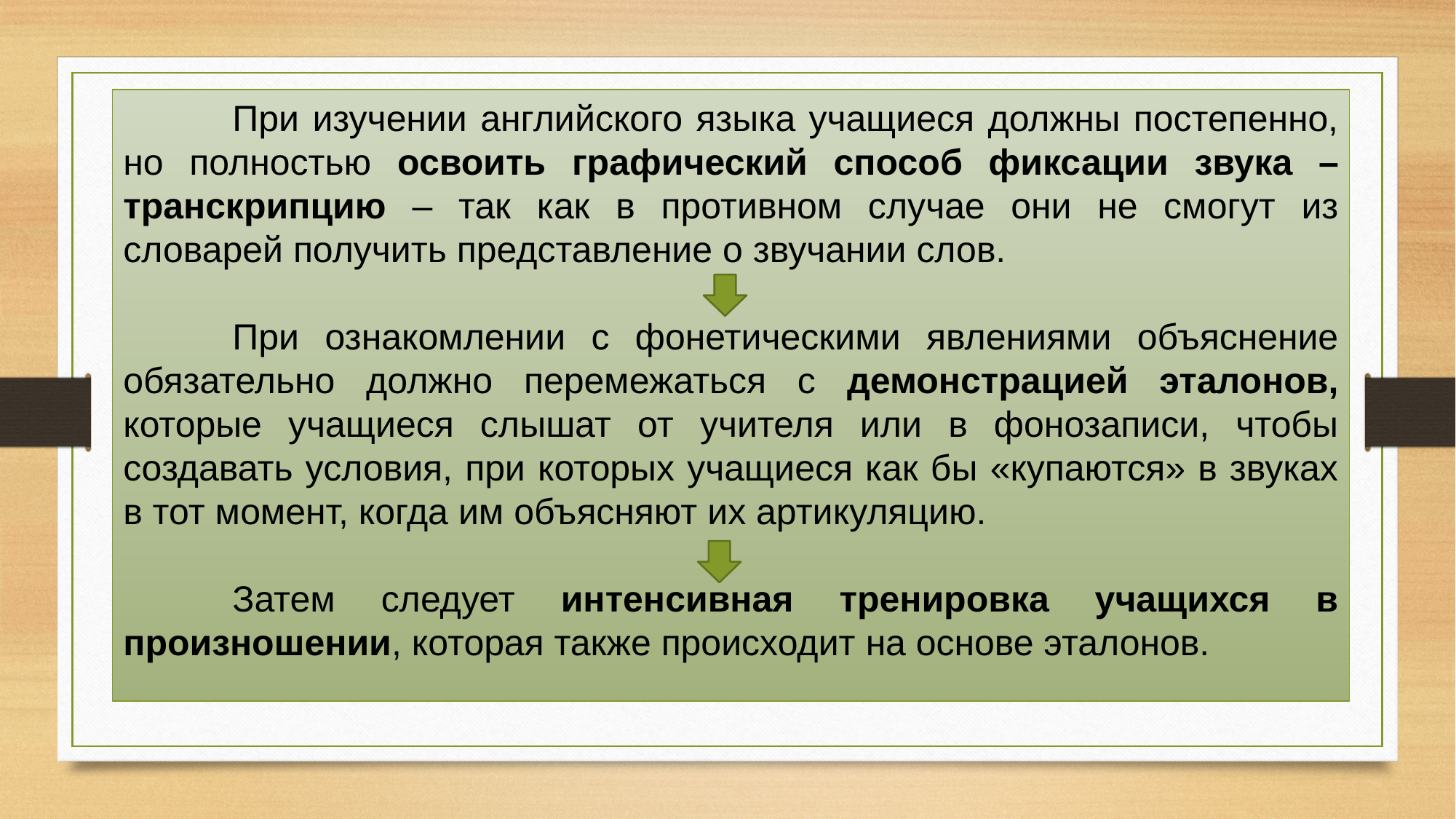

При изучении английского языка учащиеся должны постепенно, но полностью освоить графический способ фиксации звука – транскрипцию – так как в противном случае они не смогут из словарей получить представление о звучании слов.

	При ознакомлении с фонетическими явлениями объяснение обязательно должно перемежаться с демонстрацией эталонов, которые учащиеся слышат от учителя или в фонозаписи, чтобы создавать условия, при которых учащиеся как бы «купаются» в звуках в тот момент, когда им объясняют их артикуляцию.

	Затем следует интенсивная тренировка учащихся в произношении, которая также происходит на основе эталонов.